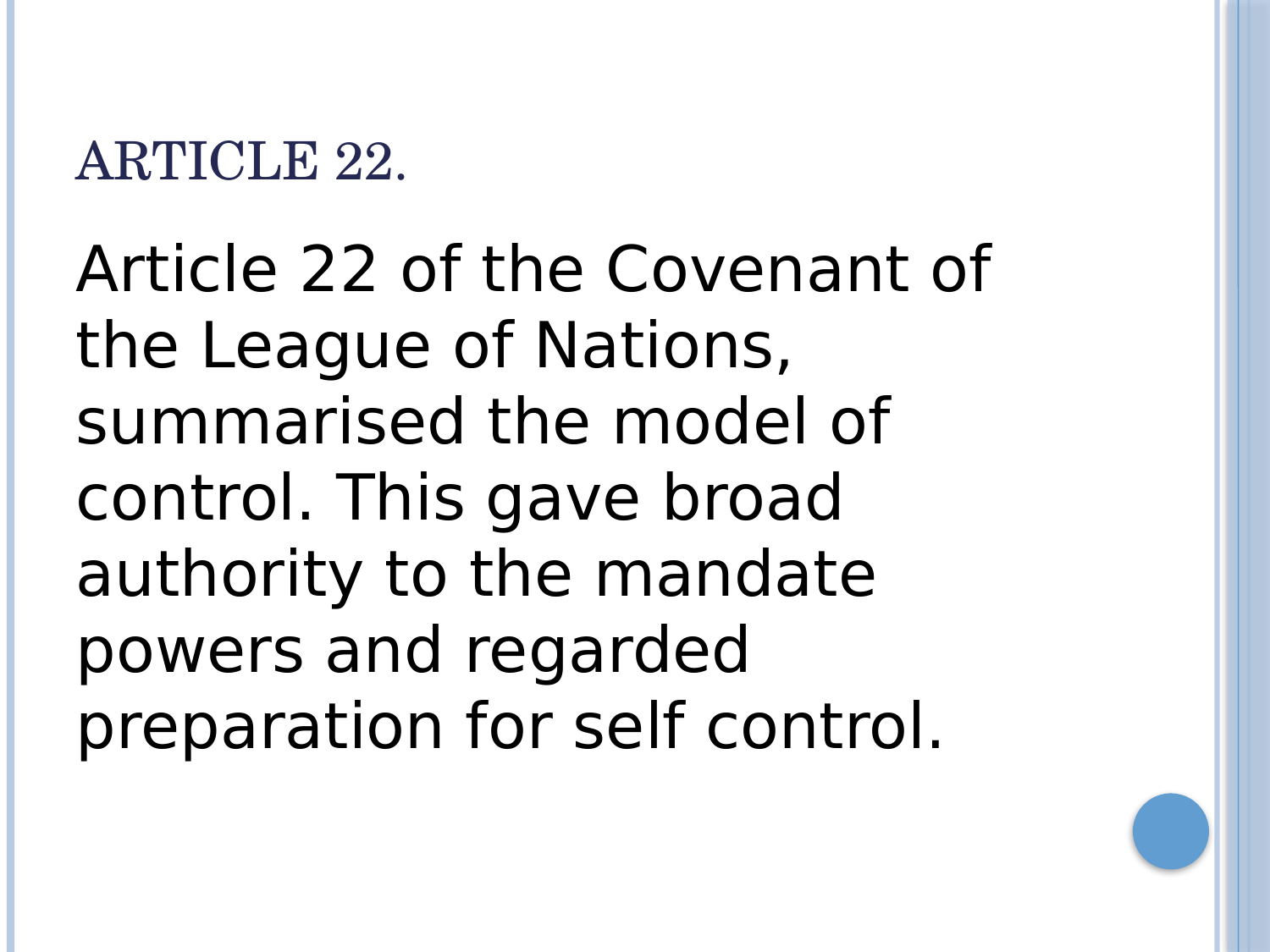

# Article 22.
Article 22 of the Covenant of the League of Nations, summarised the model of control. This gave broad authority to the mandate powers and regarded preparation for self control.